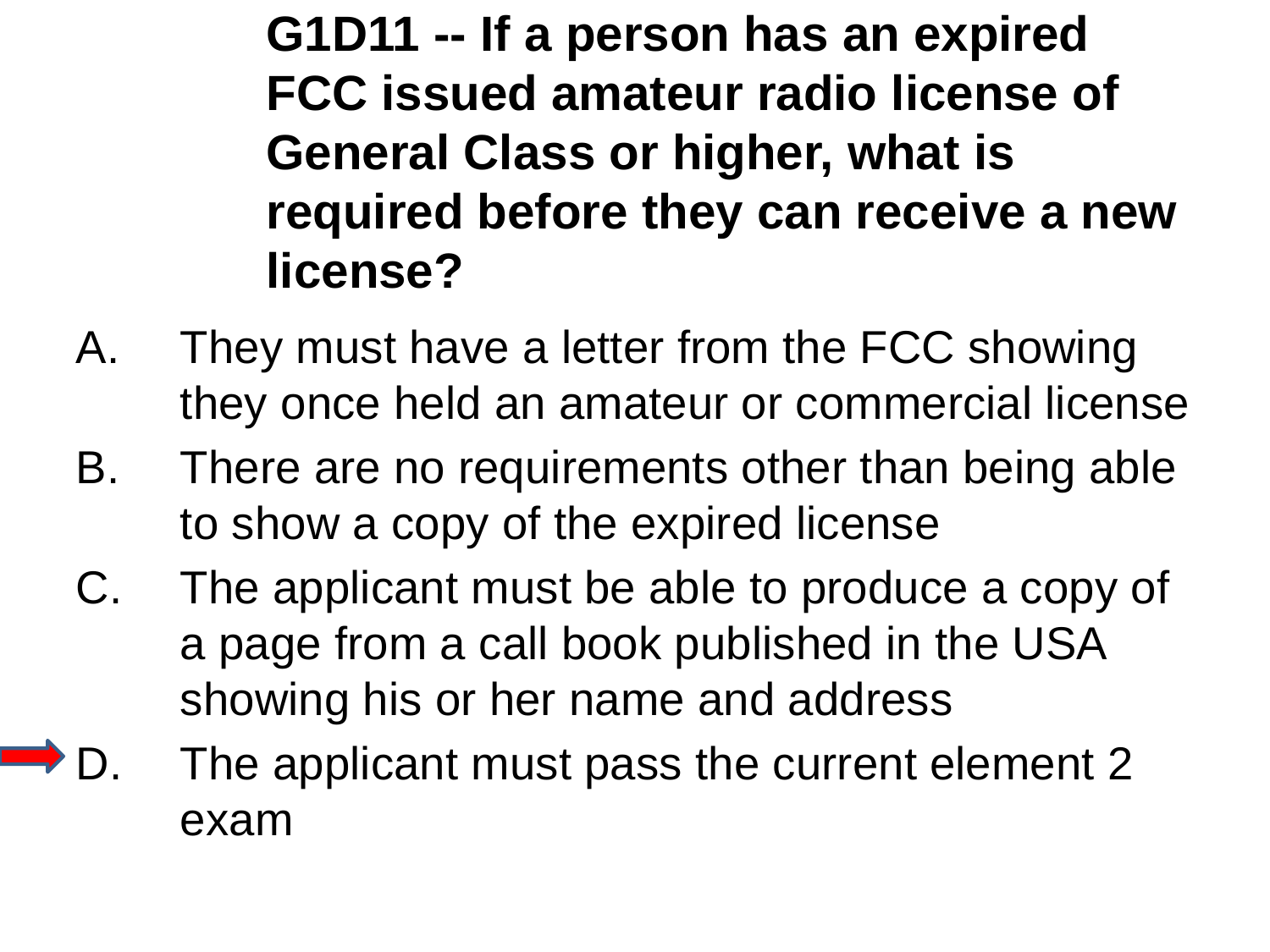

G1D11 -- If a person has an expired FCC issued amateur radio license of General Class or higher, what is required before they can receive a new license?
A.	They must have a letter from the FCC showing they once held an amateur or commercial license
B.	There are no requirements other than being able to show a copy of the expired license
C.	The applicant must be able to produce a copy of a page from a call book published in the USA showing his or her name and address
D.	The applicant must pass the current element 2 exam